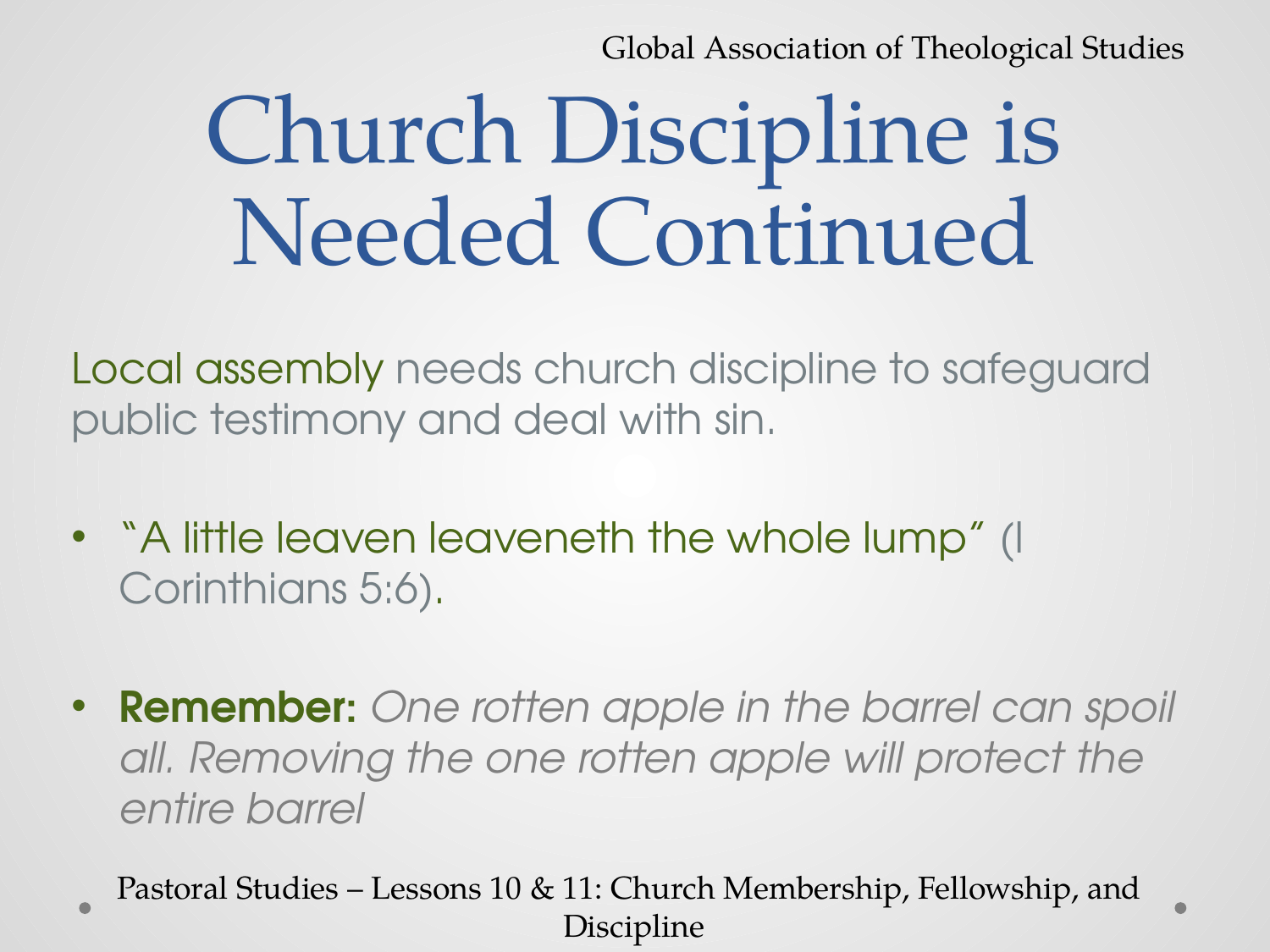

Global Association of Theological Studies
# Church Discipline is Needed Continued
Local assembly needs church discipline to safeguard public testimony and deal with sin.

“A little leaven leaveneth the whole lump” (I Corinthians 5:6).

Remember: One rotten apple in the barrel can spoil all. Removing the one rotten apple will protect the entire barrel
Pastoral Studies – Lessons 10 & 11: Church Membership, Fellowship, and  Discipline